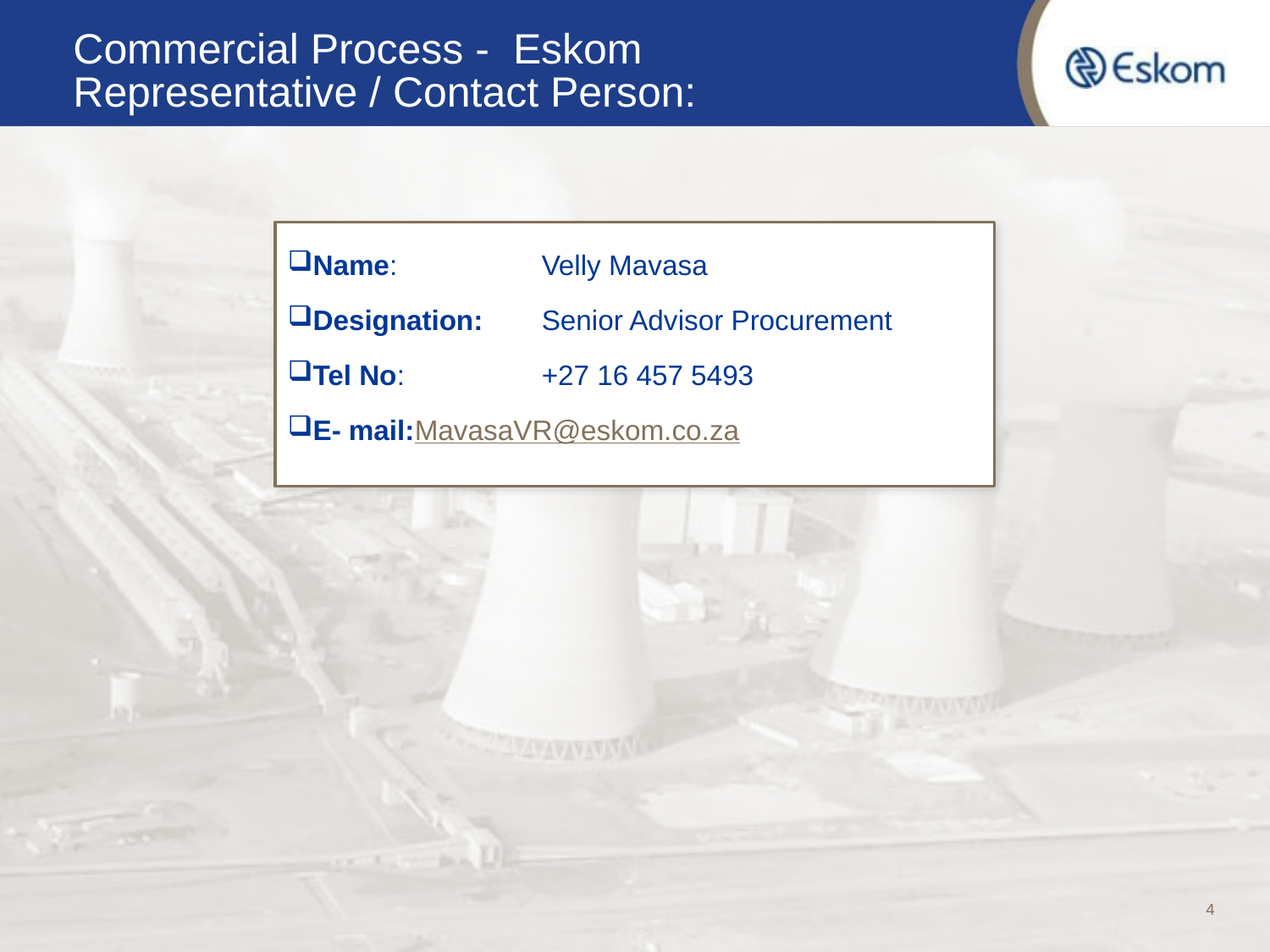

Commercial Process -  Eskom Representative / Contact Person:

Name: 		Velly Mavasa
Designation: 	Senior Advisor Procurement
Tel No:		+27 16 457 5493
E- mail:	MavasaVR@eskom.co.za

4